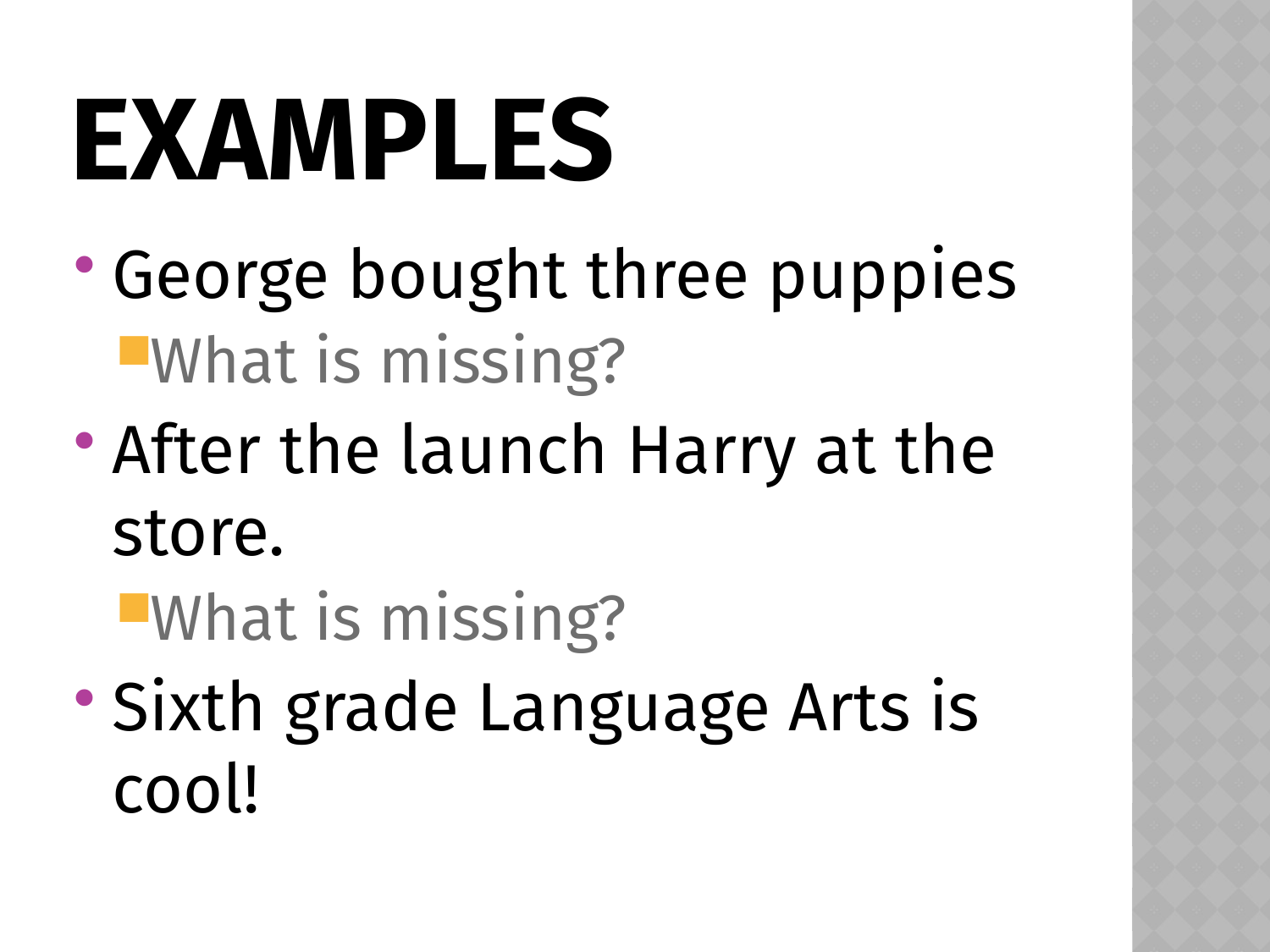

# Examples
George bought three puppies
What is missing?
After the launch Harry at the store.
What is missing?
Sixth grade Language Arts is cool!